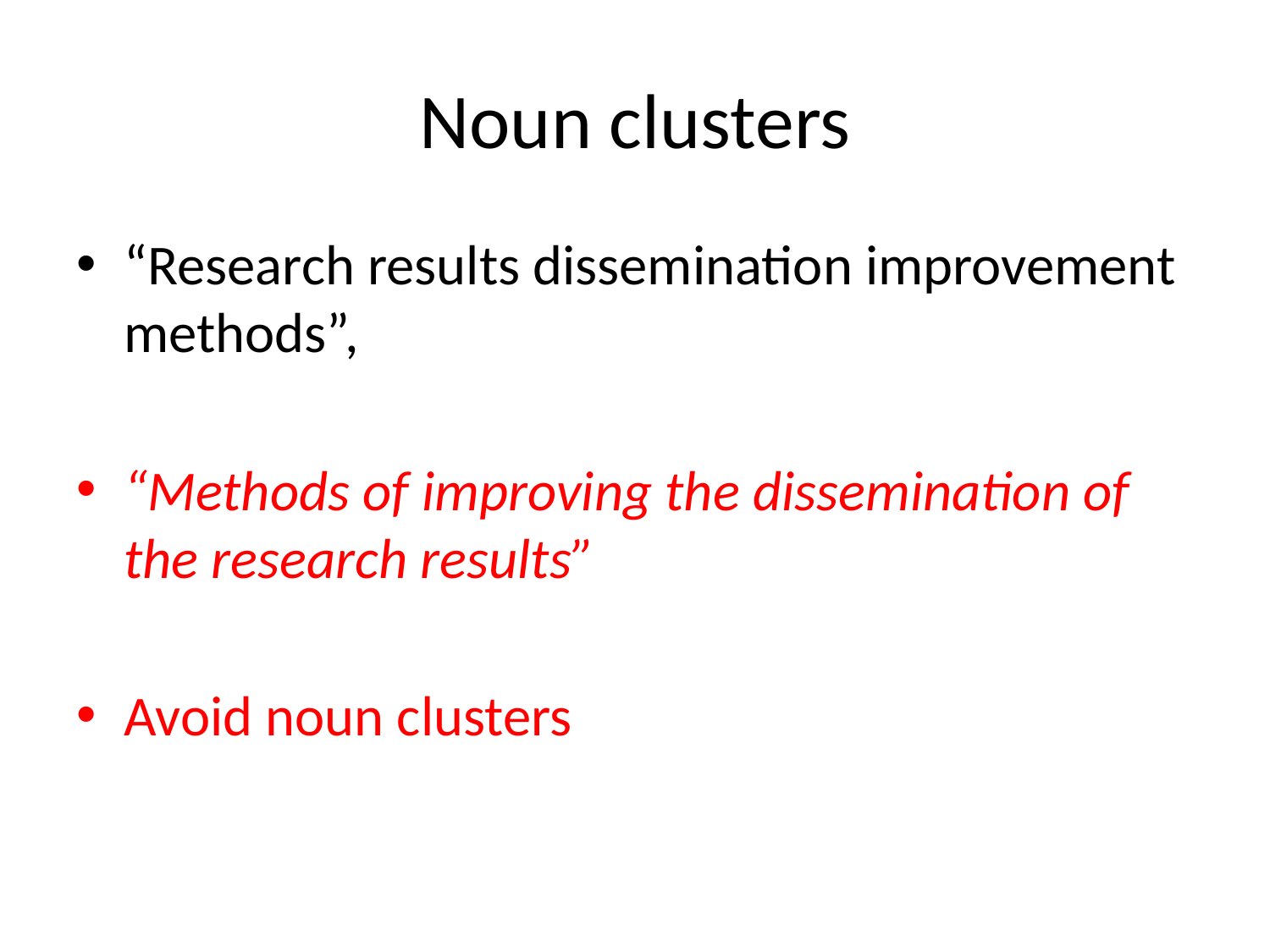

# Noun clusters
“Research results dissemination improvement methods”,

“Methods of improving the dissemination of the research results”

Avoid noun clusters